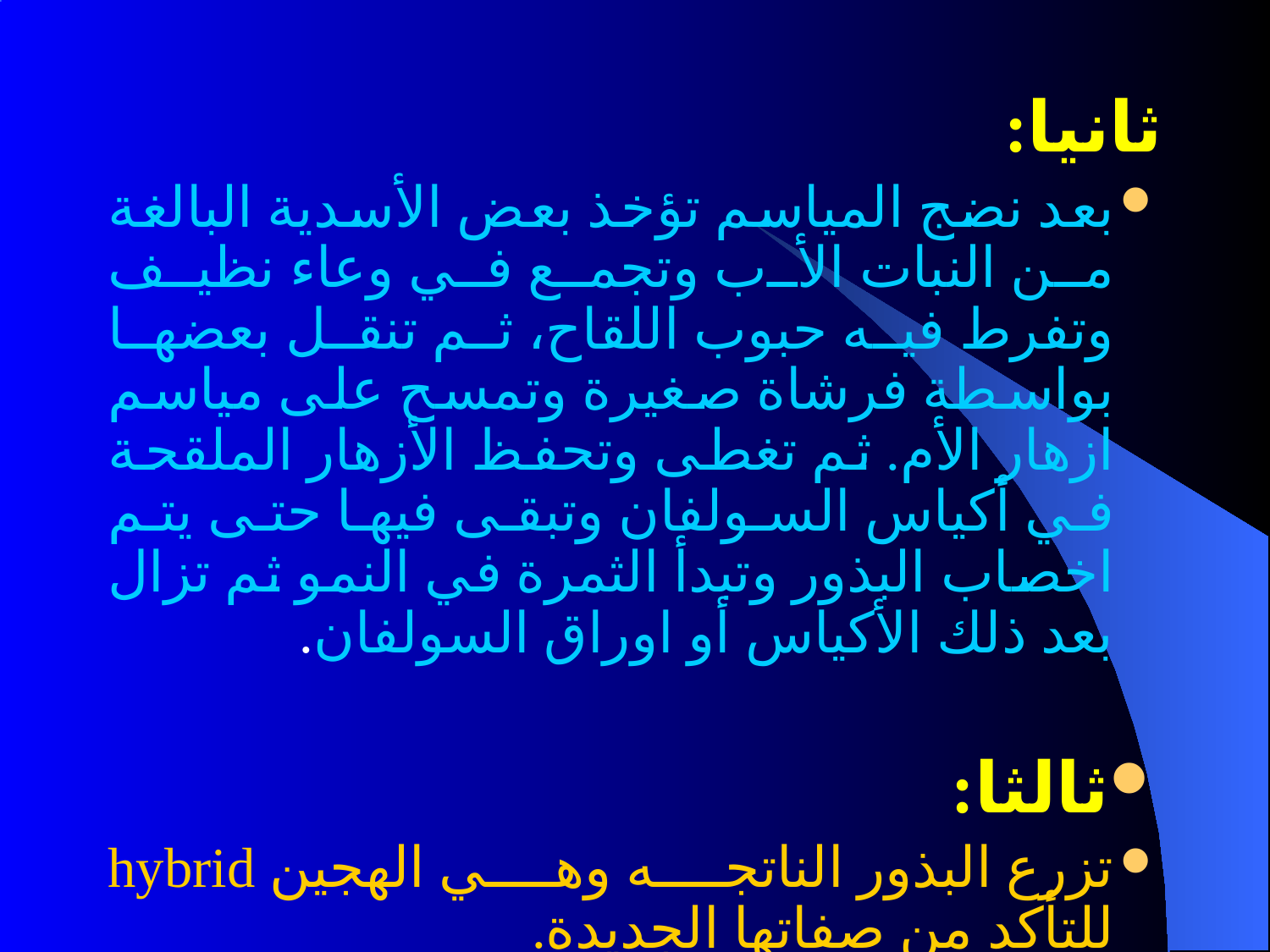

ثانيا:
بعد نضج المياسم تؤخذ بعض الأسدية البالغة من النبات الأب وتجمع في وعاء نظيف وتفرط فيه حبوب اللقاح، ثم تنقل بعضها بواسطة فرشاة صغيرة وتمسح على مياسم ازهار الأم. ثم تغطى وتحفظ الأزهار الملقحة في أكياس السولفان وتبقى فيها حتى يتم اخصاب البذور وتبدأ الثمرة في النمو ثم تزال بعد ذلك الأكياس أو اوراق السولفان.

ثالثا:
تزرع البذور الناتجه وهي الهجين hybrid للتأكد من صفاتها الجديدة.